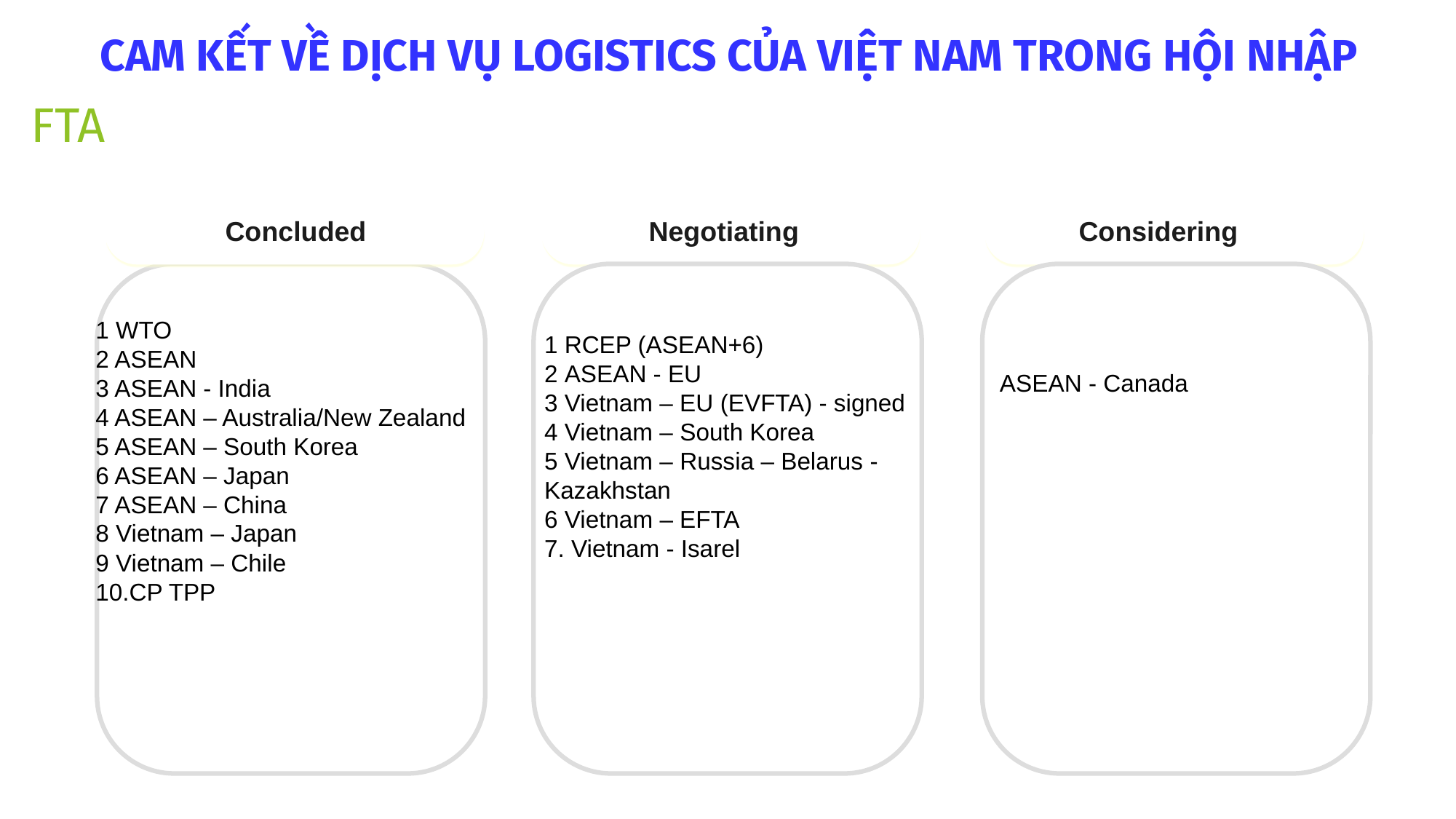

CAM KẾT VỀ DỊCH VỤ LOGISTICS CỦA VIỆT NAM TRONG HỘI NHẬP
# FTA

Concluded
Negotiating
Considering

1 RCEP (ASEAN+6)
2 ASEAN - EU
3 Vietnam – EU (EVFTA) - signed
4 Vietnam – South Korea
5 Vietnam – Russia – Belarus - Kazakhstan
6 Vietnam – EFTA
7. Vietnam - Isarel

 ASEAN - Canada

1 WTO
2 ASEAN
3 ASEAN - India
4 ASEAN – Australia/New Zealand
5 ASEAN – South Korea
6 ASEAN – Japan
7 ASEAN – China
8 Vietnam – Japan
9 Vietnam – Chile
10.CP TPP